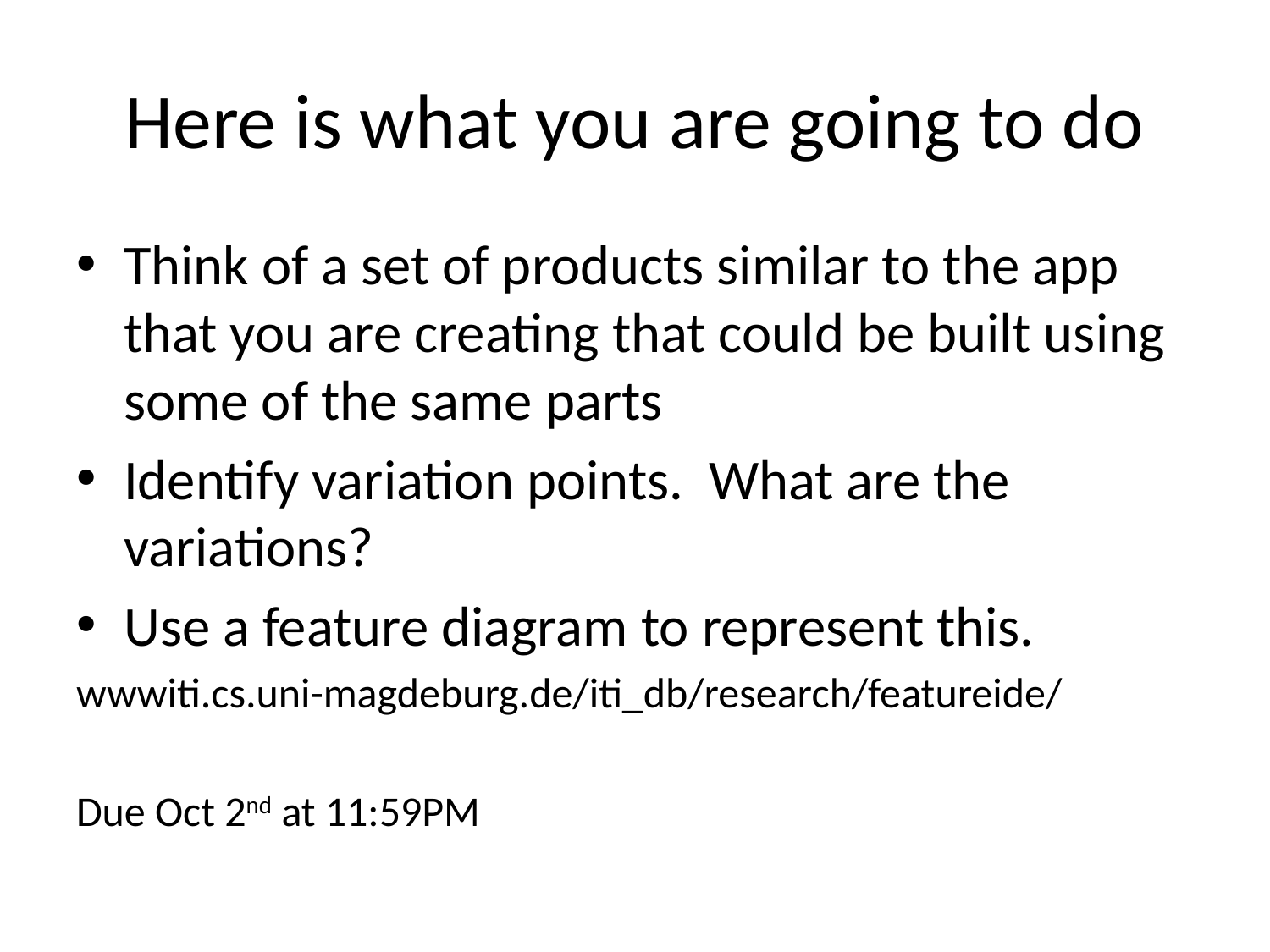

# Here is what you are going to do
Think of a set of products similar to the app that you are creating that could be built using some of the same parts
Identify variation points.  What are the variations?
Use a feature diagram to represent this.
wwwiti.cs.uni-magdeburg.de/iti_db/research/featureide/

Due Oct 2nd at 11:59PM